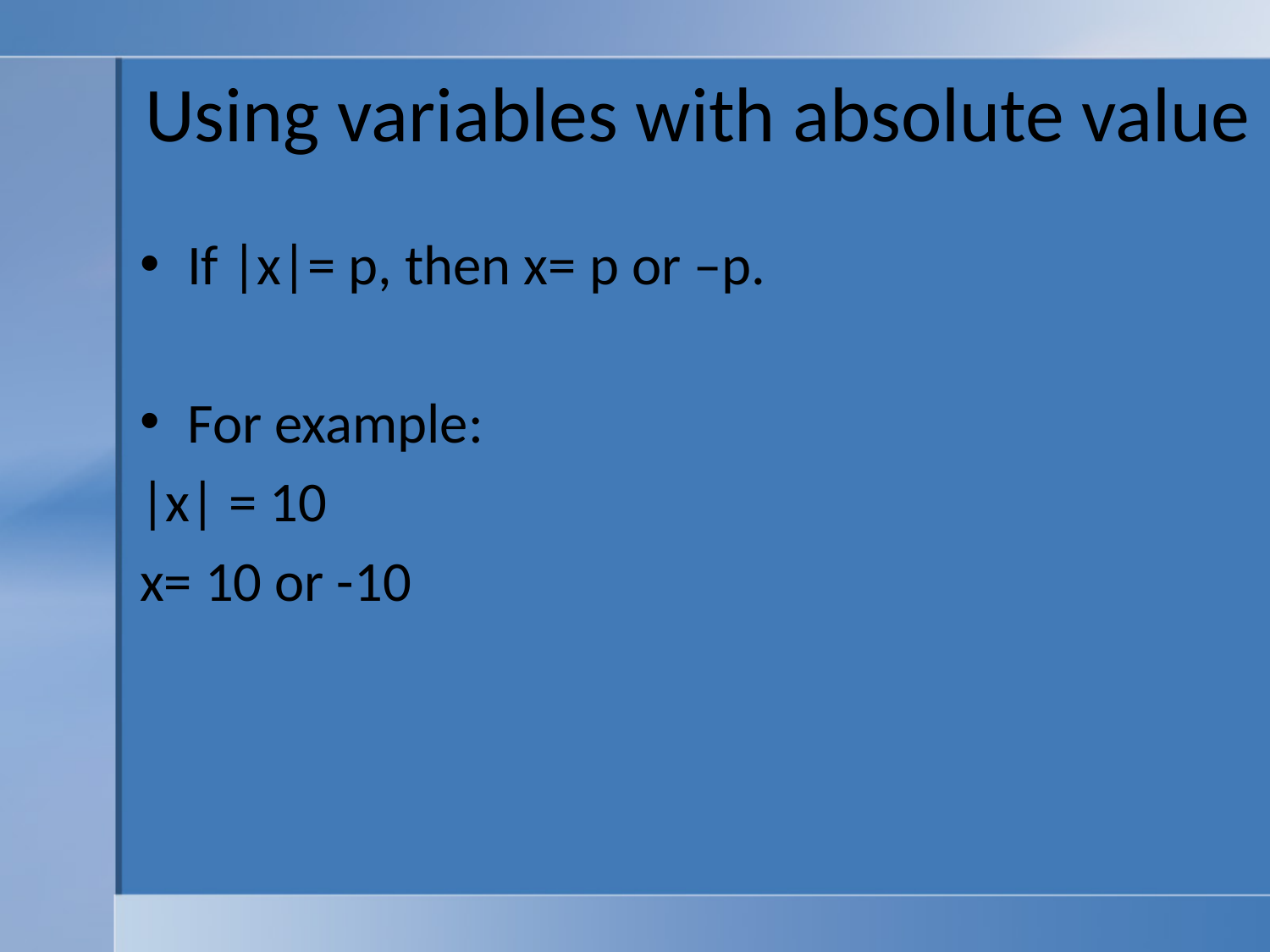

# Using variables with absolute value
If |x|= p, then x= p or –p.

For example:
|x| = 10
x= 10 or -10